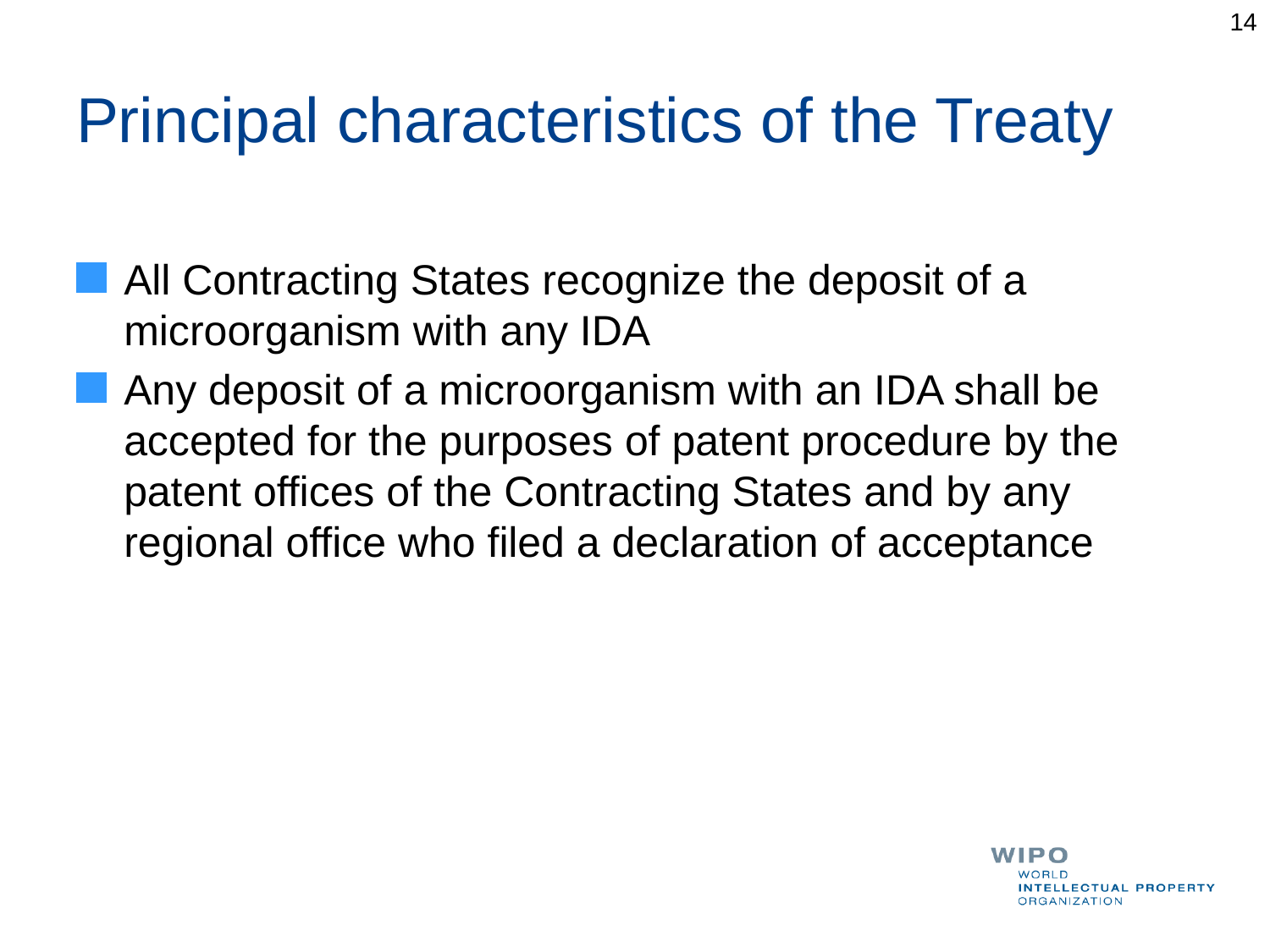

14
# Principal characteristics of the Treaty
All Contracting States recognize the deposit of a microorganism with any IDA
Any deposit of a microorganism with an IDA shall be accepted for the purposes of patent procedure by the patent offices of the Contracting States and by any regional office who filed a declaration of acceptance